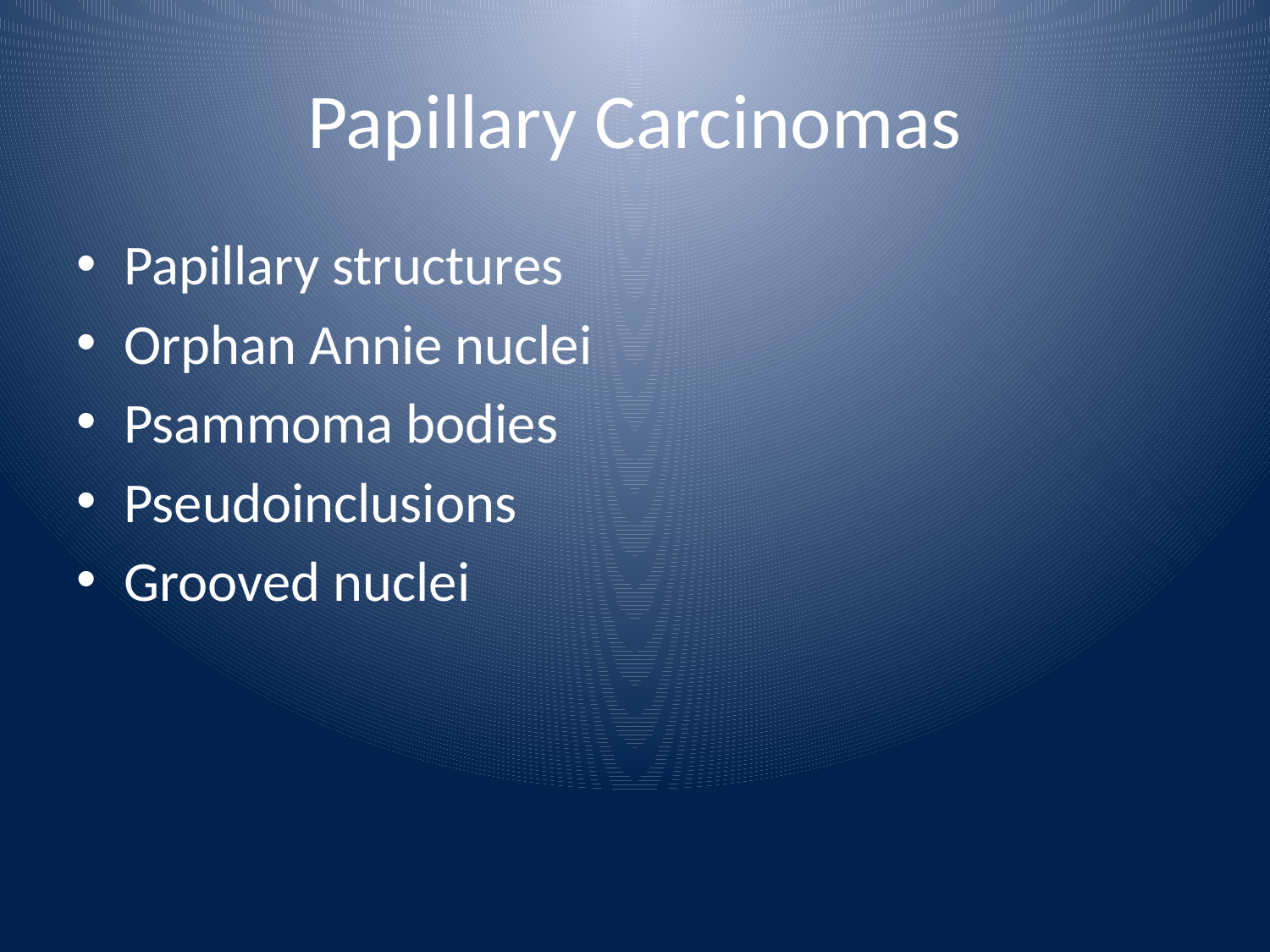

# Papillary Carcinomas
Papillary structures
Orphan Annie nuclei
Psammoma bodies
Pseudoinclusions
Grooved nuclei